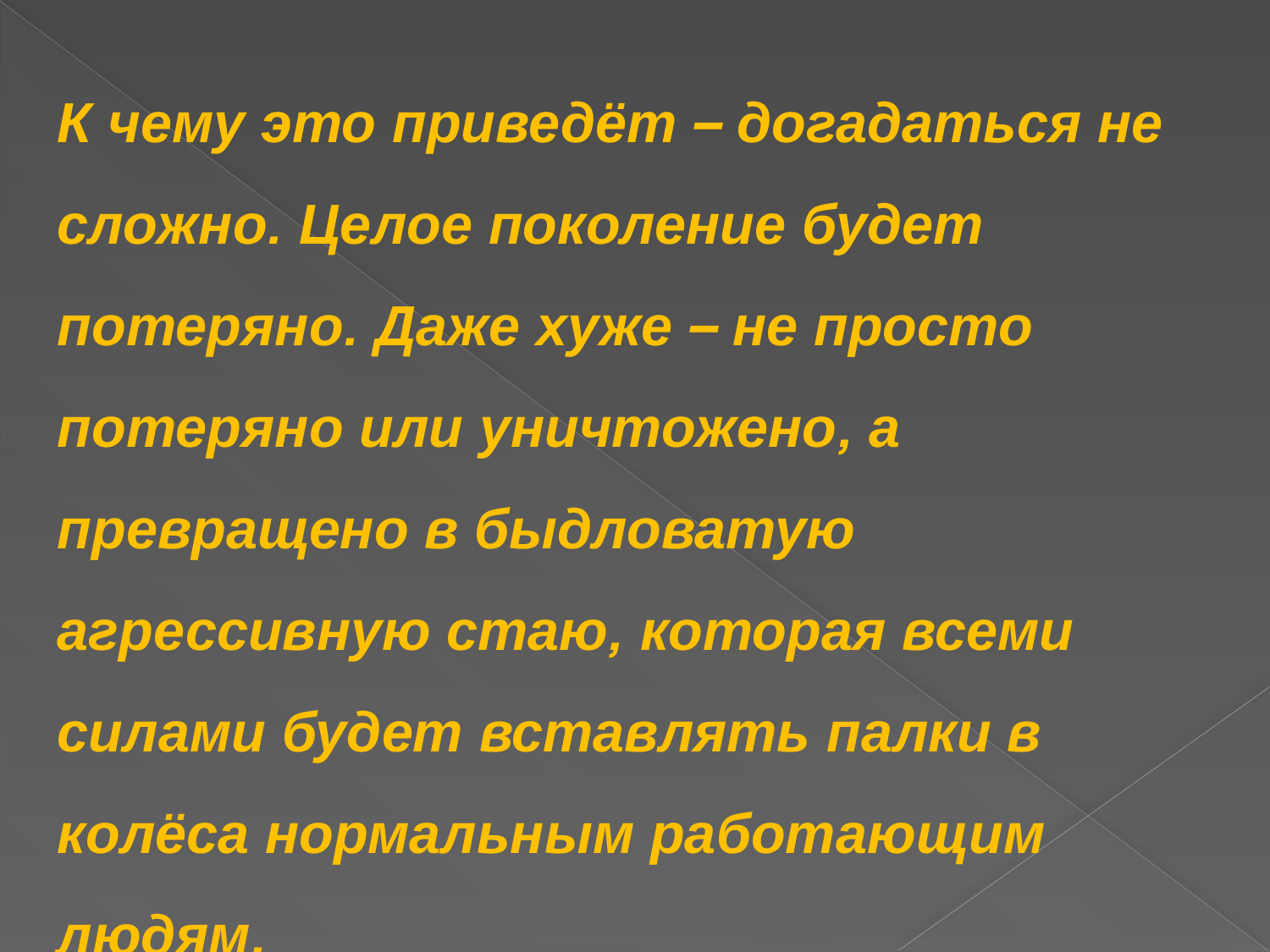

К чему это приведёт – догадаться не сложно. Целое поколение будет потеряно. Даже хуже – не просто потеряно или уничтожено, а превращено в быдловатую агрессивную стаю, которая всеми силами будет вставлять палки в колёса нормальным работающим людям.